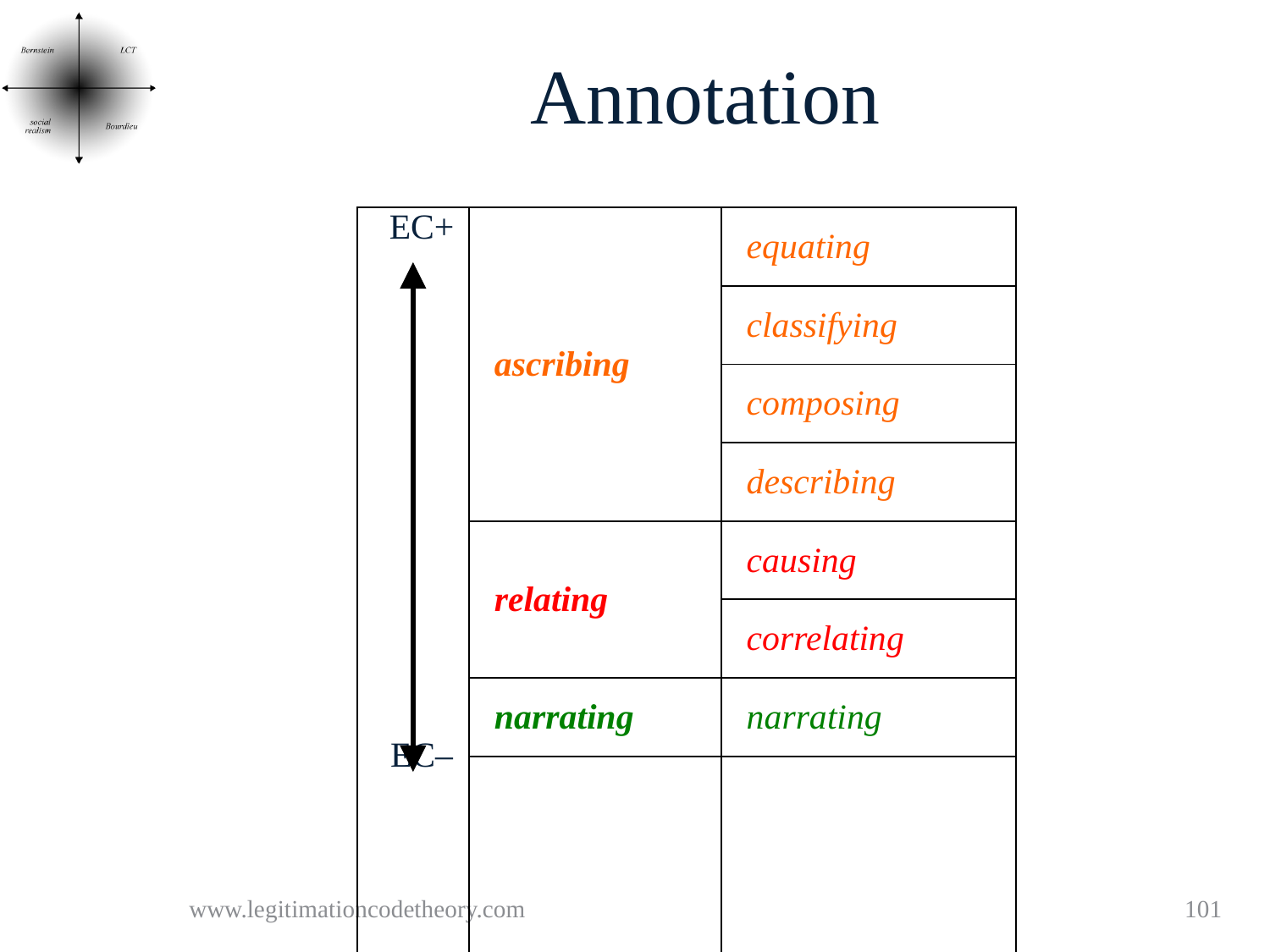

# Annotation

| EC+ EC– | ascribing | equating |
| --- | --- | --- |
|  |  | classifying |
|  |  | composing |
|  |  | describing |
|  | relating | causing |
|  |  | correlating |
|  | narrating | narrating |
|  | establishing | establishing |
www.legitimationcodetheory.com
101